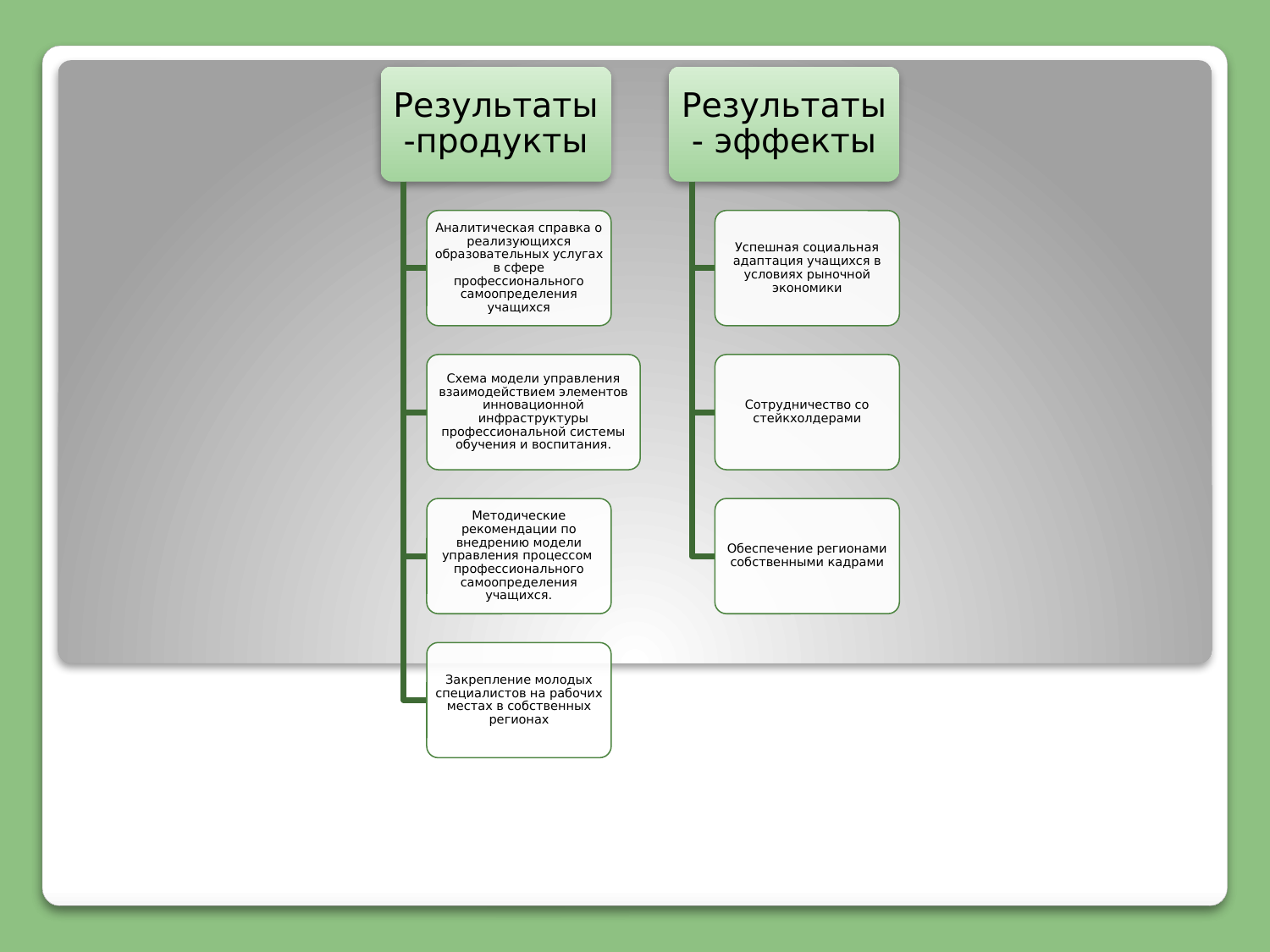

Результаты-продукты
Аналитическая справка о реализующихся образовательных услугах в сфере профессионального самоопределения учащихся
Схема модели управления взаимодействием элементов инновационной инфраструктуры профессиональной системы обучения и воспитания.
Методические рекомендации по внедрению модели управления процессом  профессионального самоопределения учащихся.
Закрепление молодых специалистов на рабочих местах в собственных регионах
Результаты - эффекты
Успешная социальная адаптация учащихся в условиях рыночной экономики
Сотрудничество со стейкхолдерами
Обеспечение регионами собственными кадрами
#